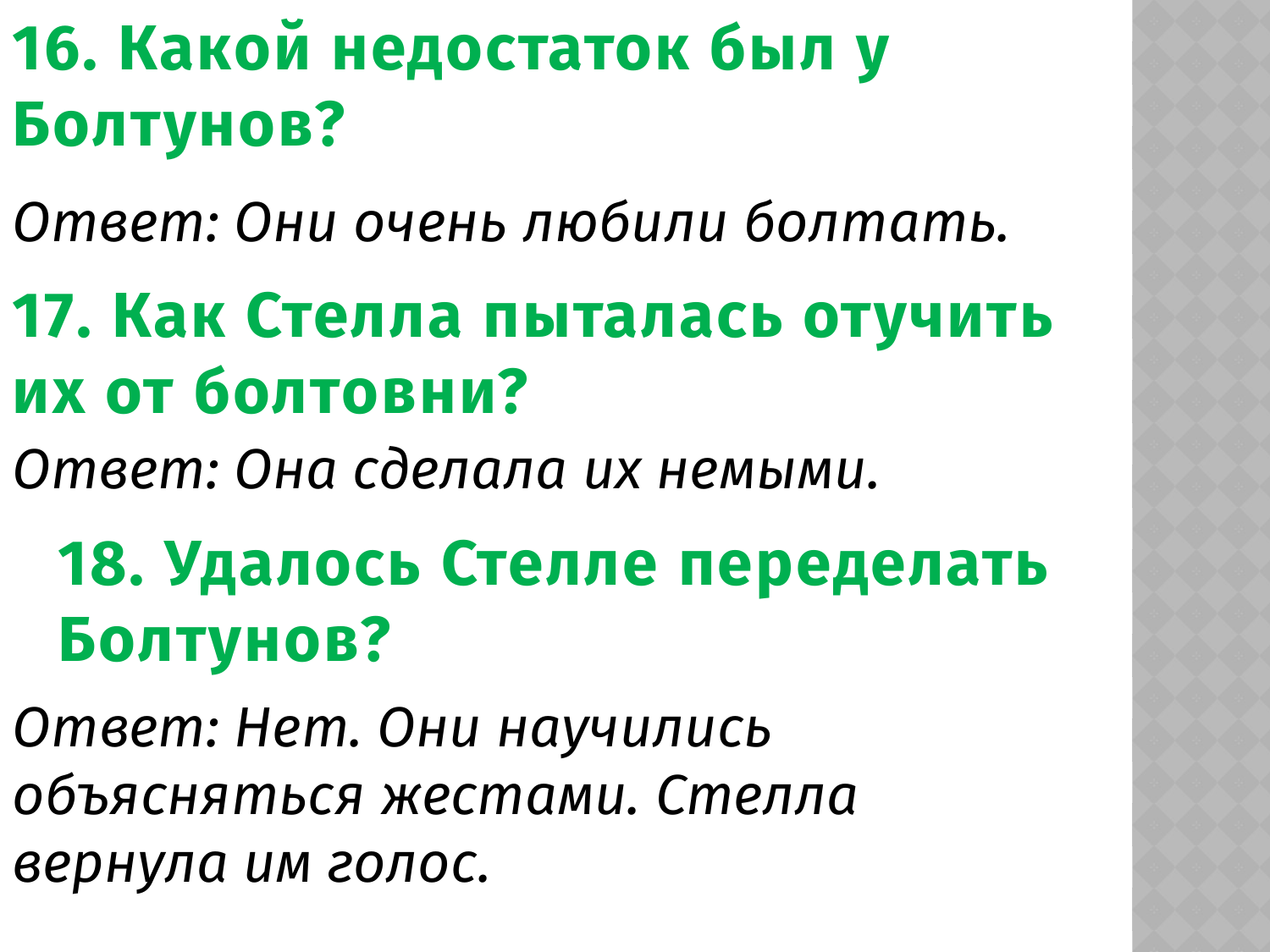

16. Какой недостаток был у Болтунов?
Ответ: Они очень любили болтать.
17. Как Стелла пыталась отучить их от болтовни?

Ответ: Она сделала их немыми.
18. Удалось Стелле переделать
Болтунов?
Ответ: Нет. Они научились
объясняться жестами. Стелла
вернула им голос.